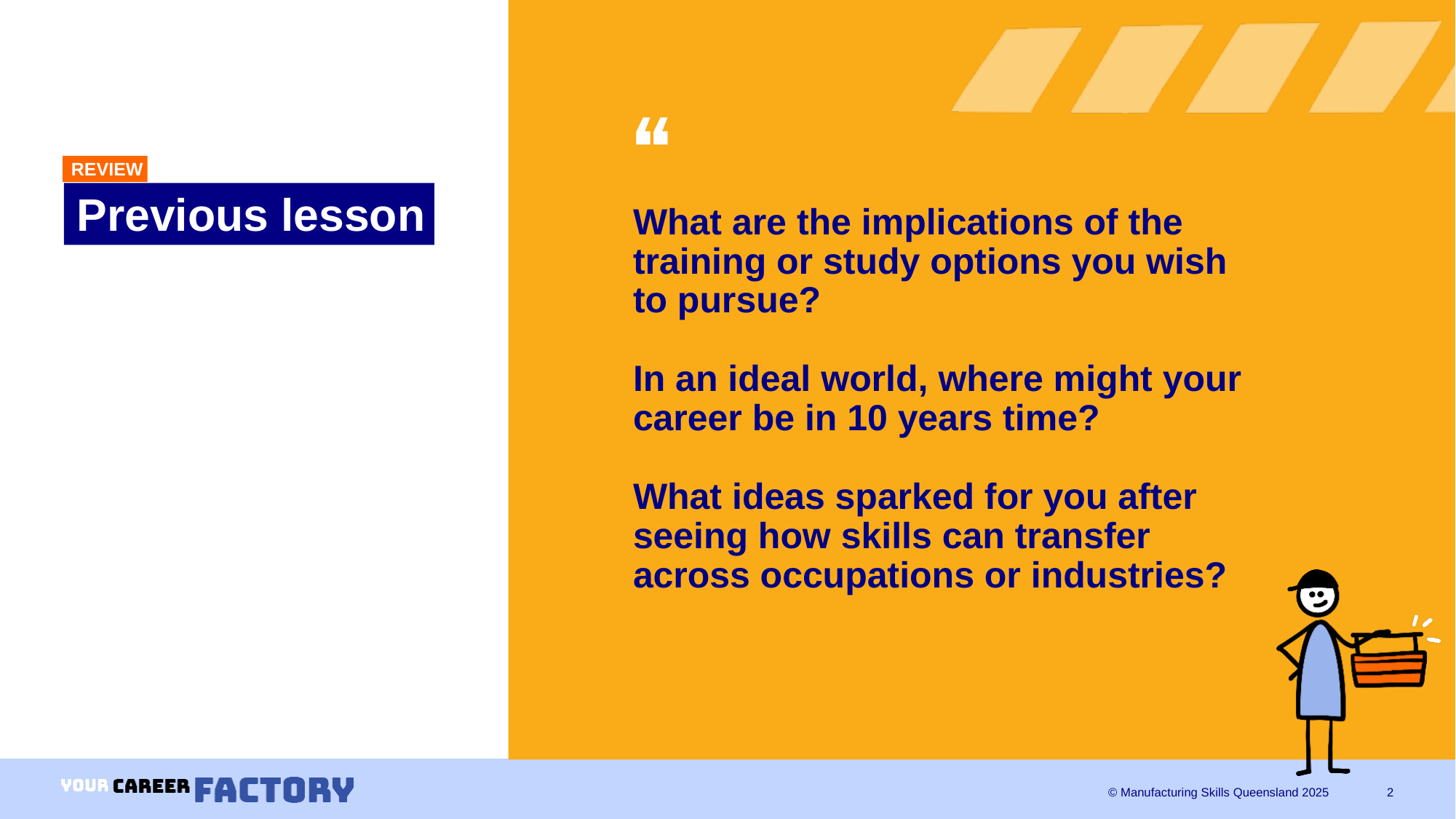

REVIEW
Previous lesson
# What are the implications of the training or study options you wish to pursue? In an ideal world, where might your career be in 10 years time? What ideas sparked for you after seeing how skills can transfer across occupations or industries?